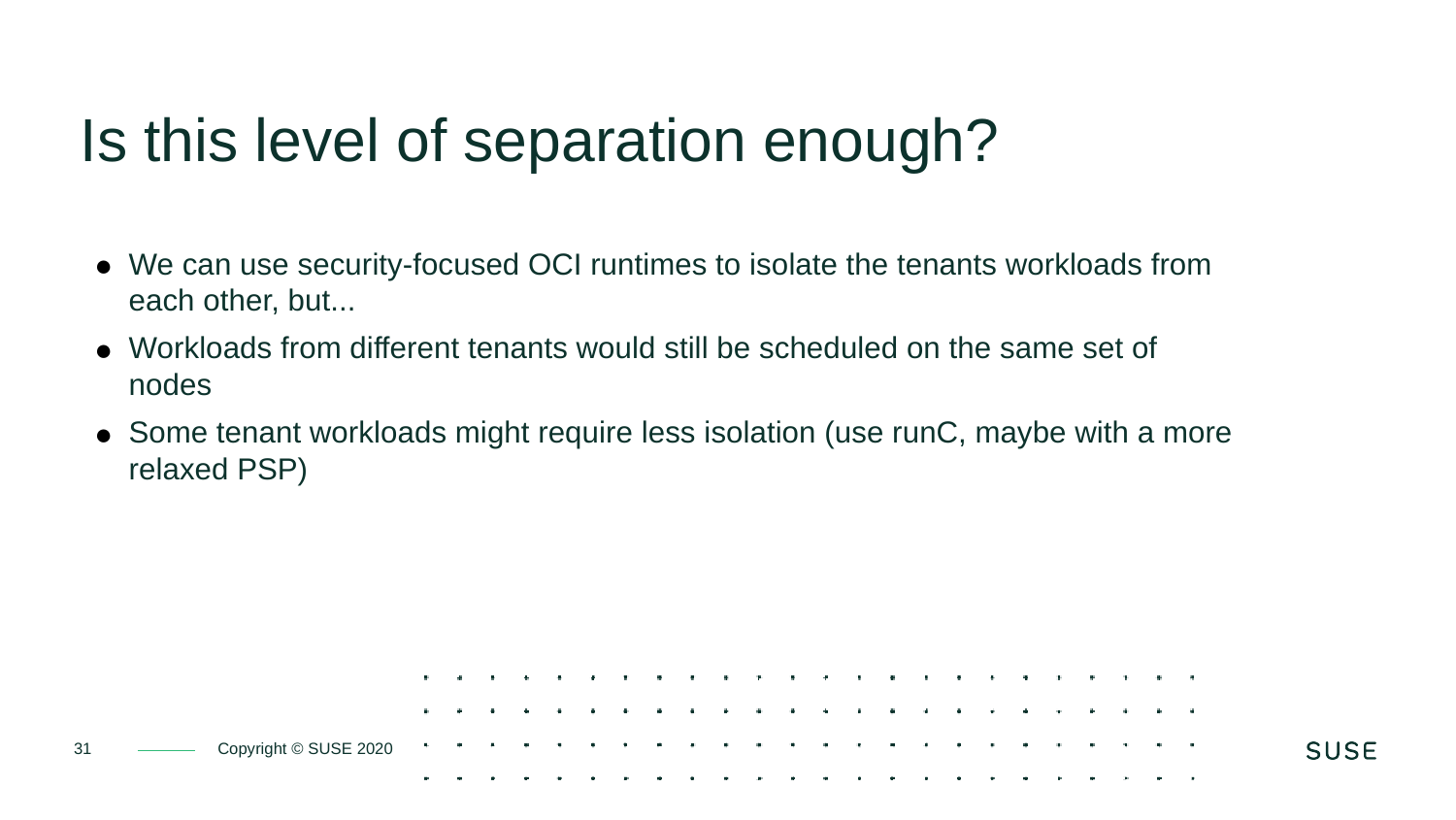

Is this level of separation enough?
We can use security-focused OCI runtimes to isolate the tenants workloads from each other, but...
Workloads from different tenants would still be scheduled on the same set of nodes
Some tenant workloads might require less isolation (use runC, maybe with a more relaxed PSP)